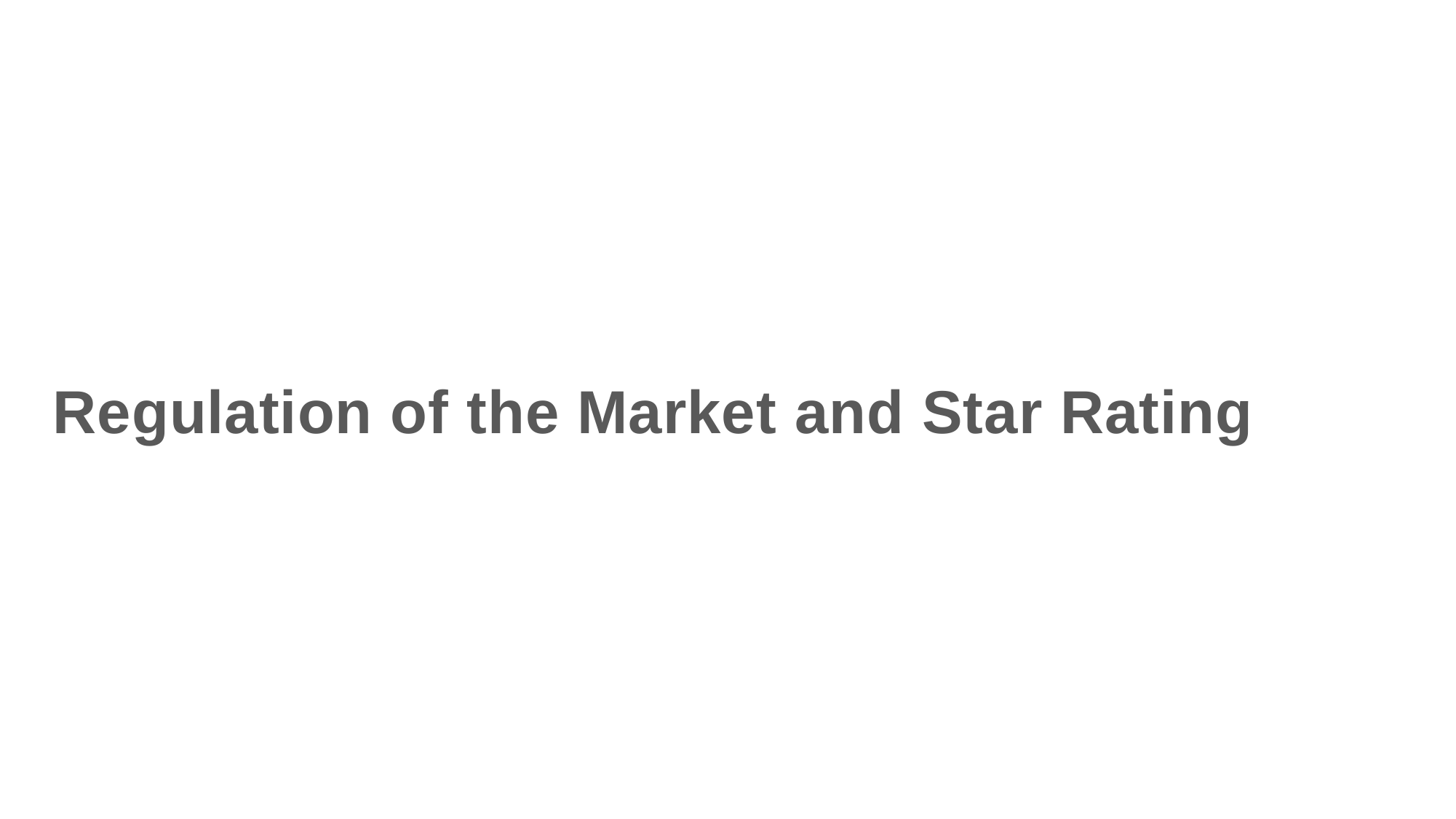

Regulation of the Market and Star Rating